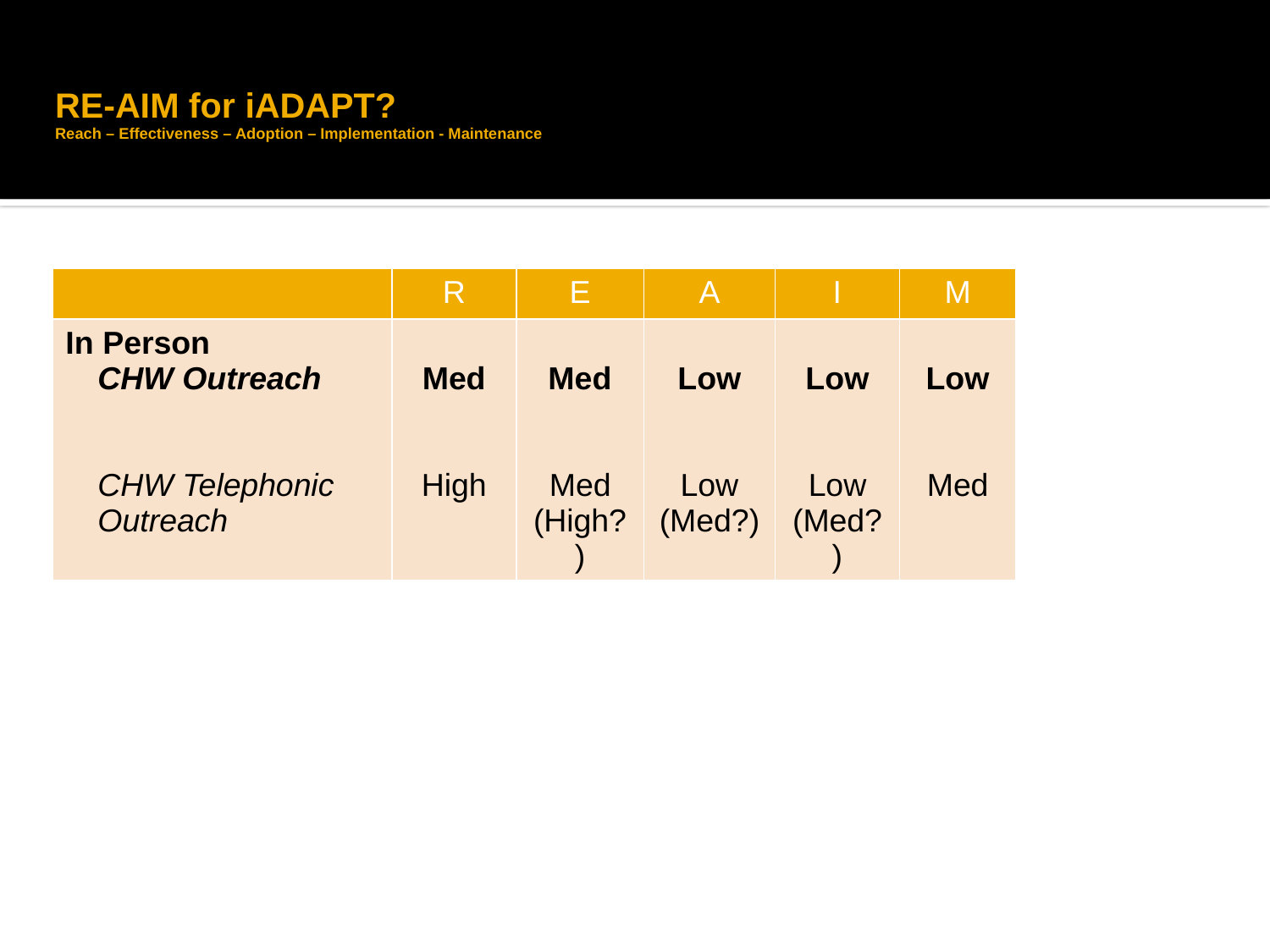

# RE-AIM for iADAPT? Reach – Effectiveness – Adoption – Implementation - Maintenance
|  | R | E | A | I | M |
| --- | --- | --- | --- | --- | --- |
| In Person CHW Outreach CHW Telephonic Outreach | Med High | Med Med (High?) | Low Low (Med?) | Low Low (Med?) | Low Med |